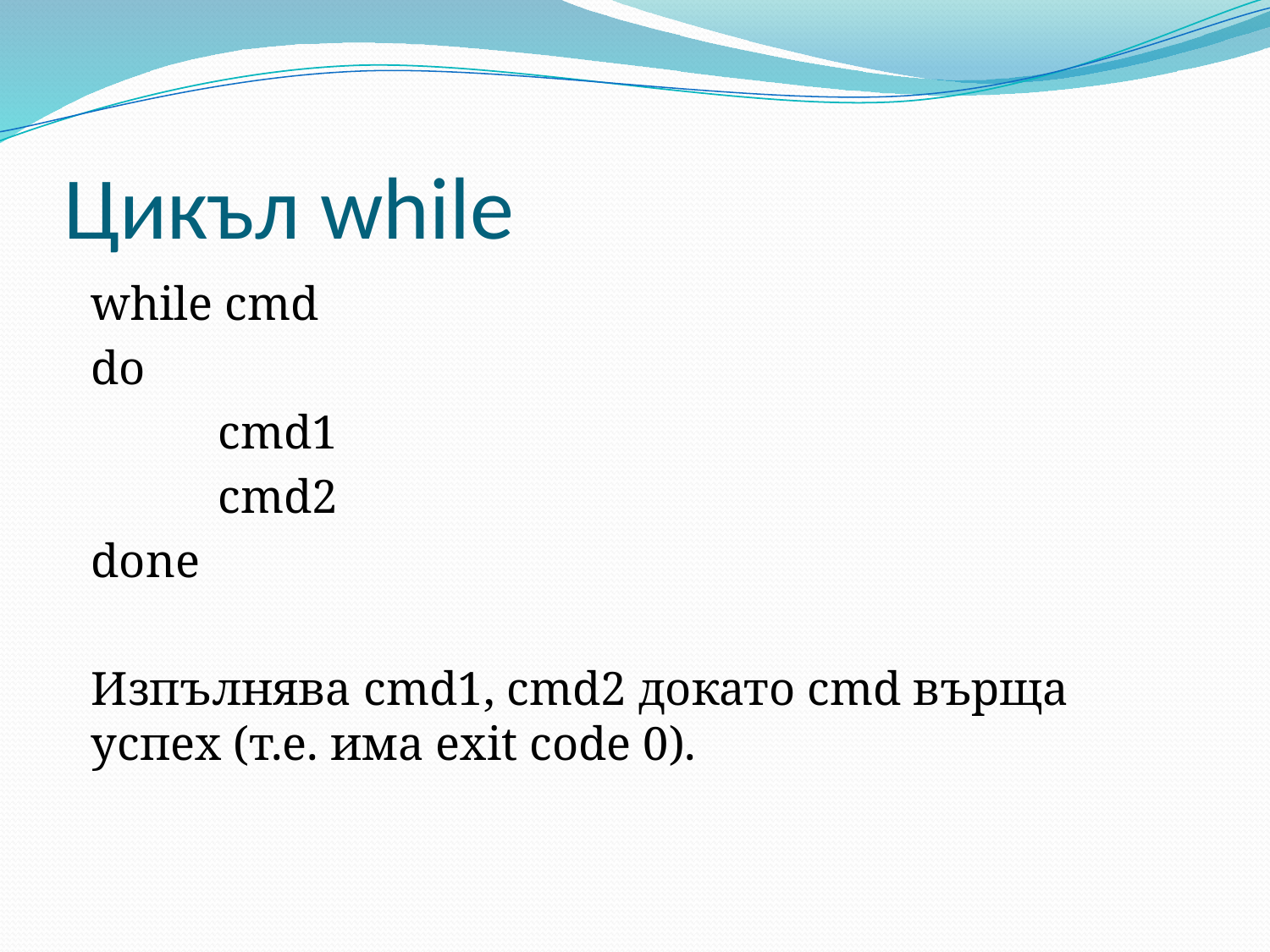

# Цикъл while
while cmd
do
	cmd1
	cmd2
done

Изпълнява cmd1, cmd2 докато cmd върща успех (т.е. има exit code 0).